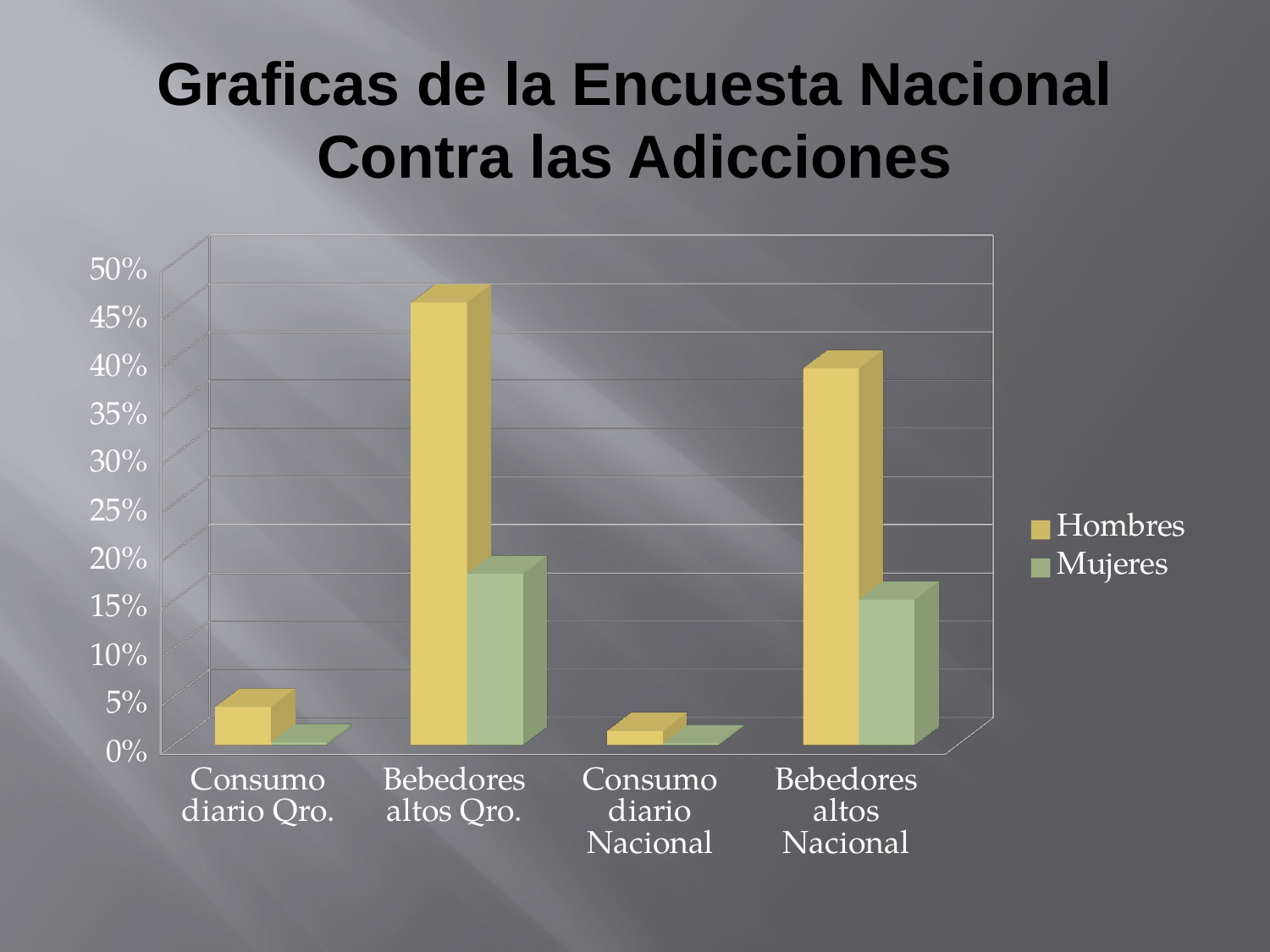

# Graficas de la Encuesta Nacional Contra las Adicciones

[unsupported chart]